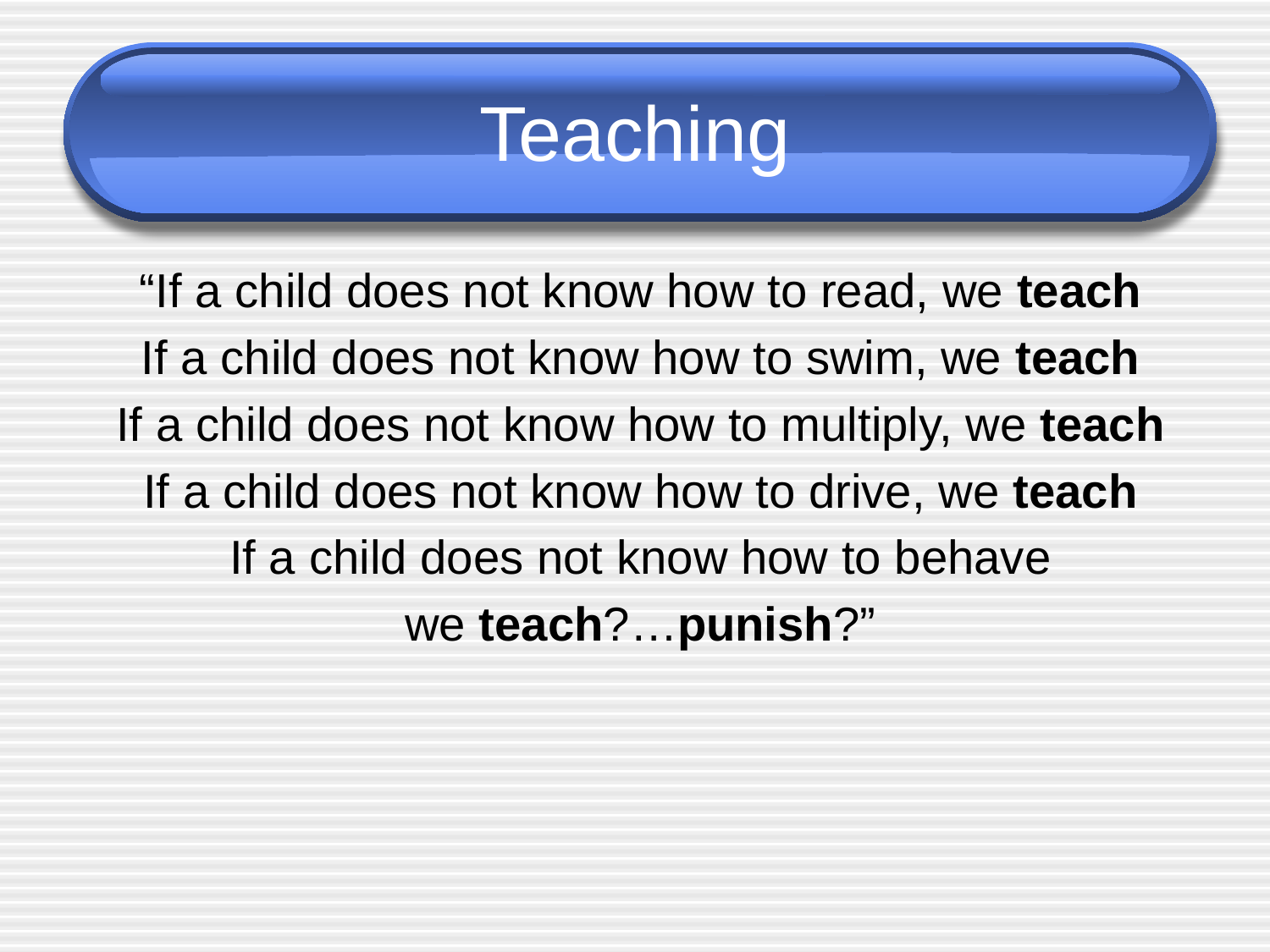

# Teaching
“If a child does not know how to read, we teach
If a child does not know how to swim, we teach
If a child does not know how to multiply, we teach
If a child does not know how to drive, we teach
If a child does not know how to behave
we teach?…punish?”